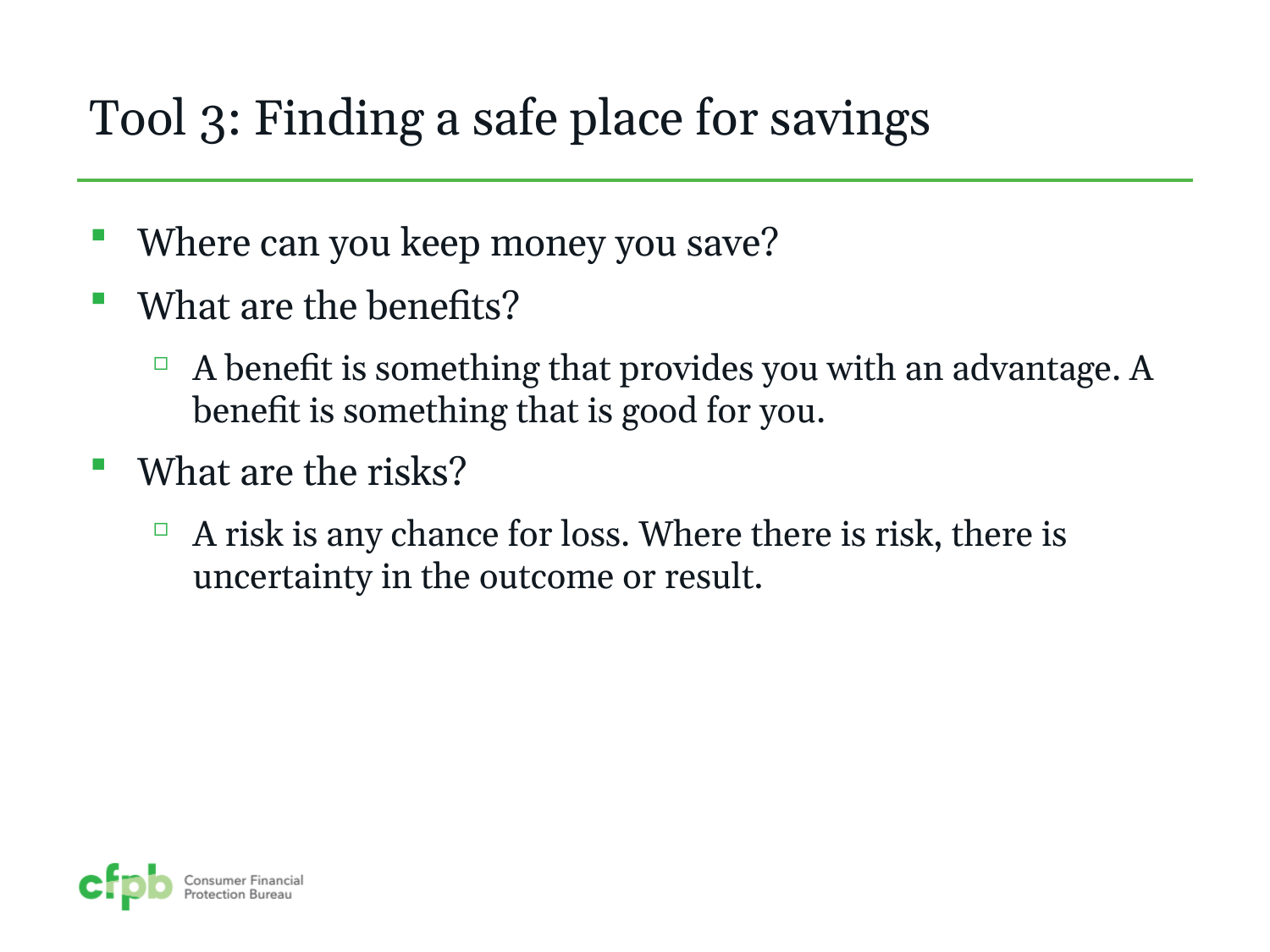

# Tool 3: Finding a safe place for savings
Where can you keep money you save?
What are the benefits?
A benefit is something that provides you with an advantage. A benefit is something that is good for you.
What are the risks?
A risk is any chance for loss. Where there is risk, there is uncertainty in the outcome or result.